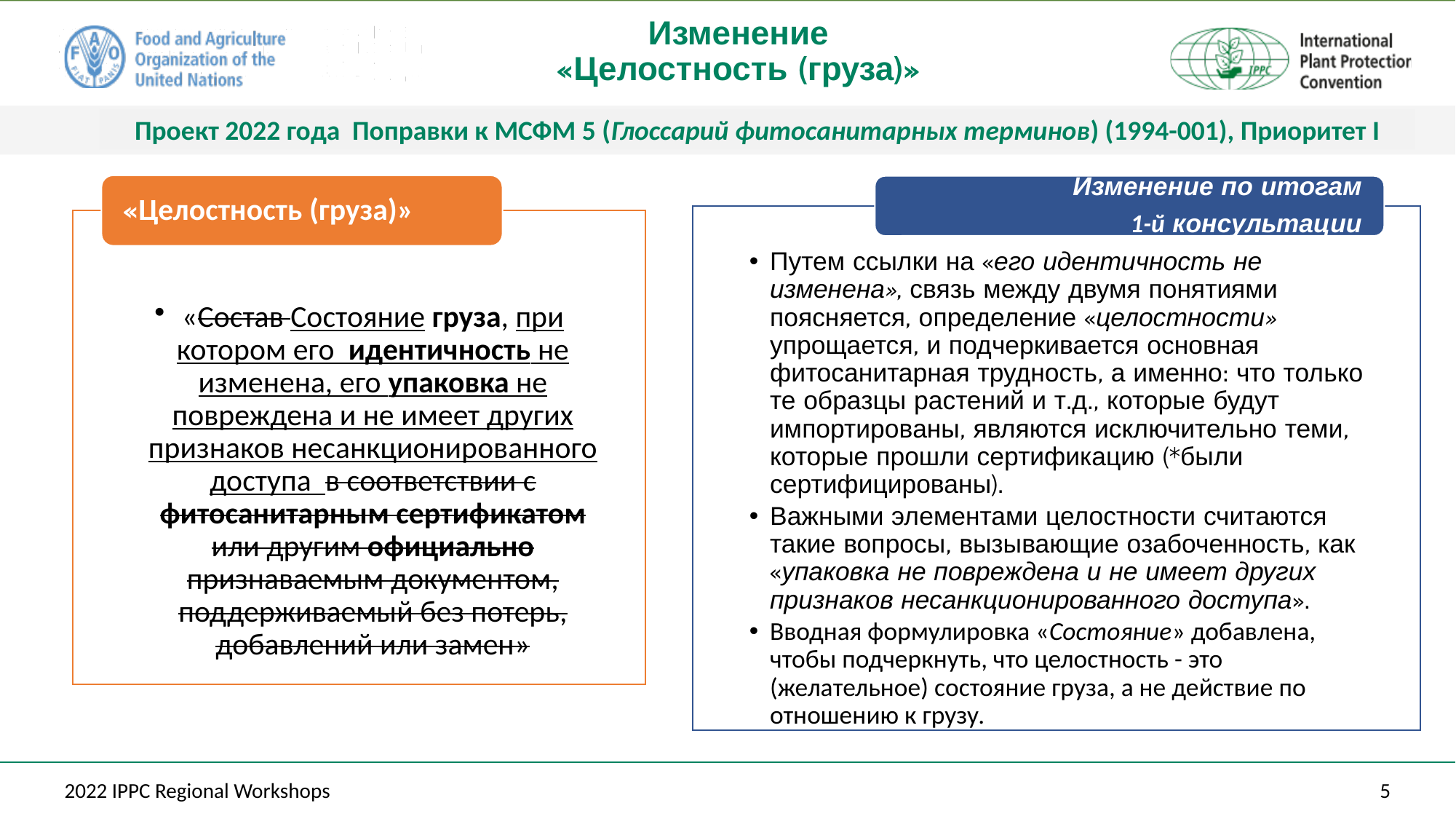

# Изменение «Целостность (груза)»
Проект 2022 года  Поправки к МСФМ 5 (Глоссарий фитосанитарных терминов) (1994-001), Приоритет I
Путем ссылки на «его идентичность не изменена», связь между двумя понятиями поясняется, определение «целостности» упрощается, и подчеркивается основная фитосанитарная трудность, а именно: что только те образцы растений и т.д., которые будут импортированы, являются исключительно теми, которые прошли сертификацию (*были сертифицированы).
Важными элементами целостности считаются такие вопросы, вызывающие озабоченность, как «упаковка не повреждена и не имеет других признаков несанкционированного доступа».
Вводная формулировка «Состояние» добавлена, чтобы подчеркнуть, что целостность - это (желательное) состояние груза, а не действие по отношению к грузу.
Изменение по итогам
1-й консультации

«Состав Состояние груза, при котором его  идентичность не изменена, его упаковка не повреждена и не имеет других признаков несанкционированного доступа  в соответствии с фитосанитарным сертификатом или другим официально признаваемым документом, поддерживаемый без потерь, добавлений или замен»
«Целостность (груза)»